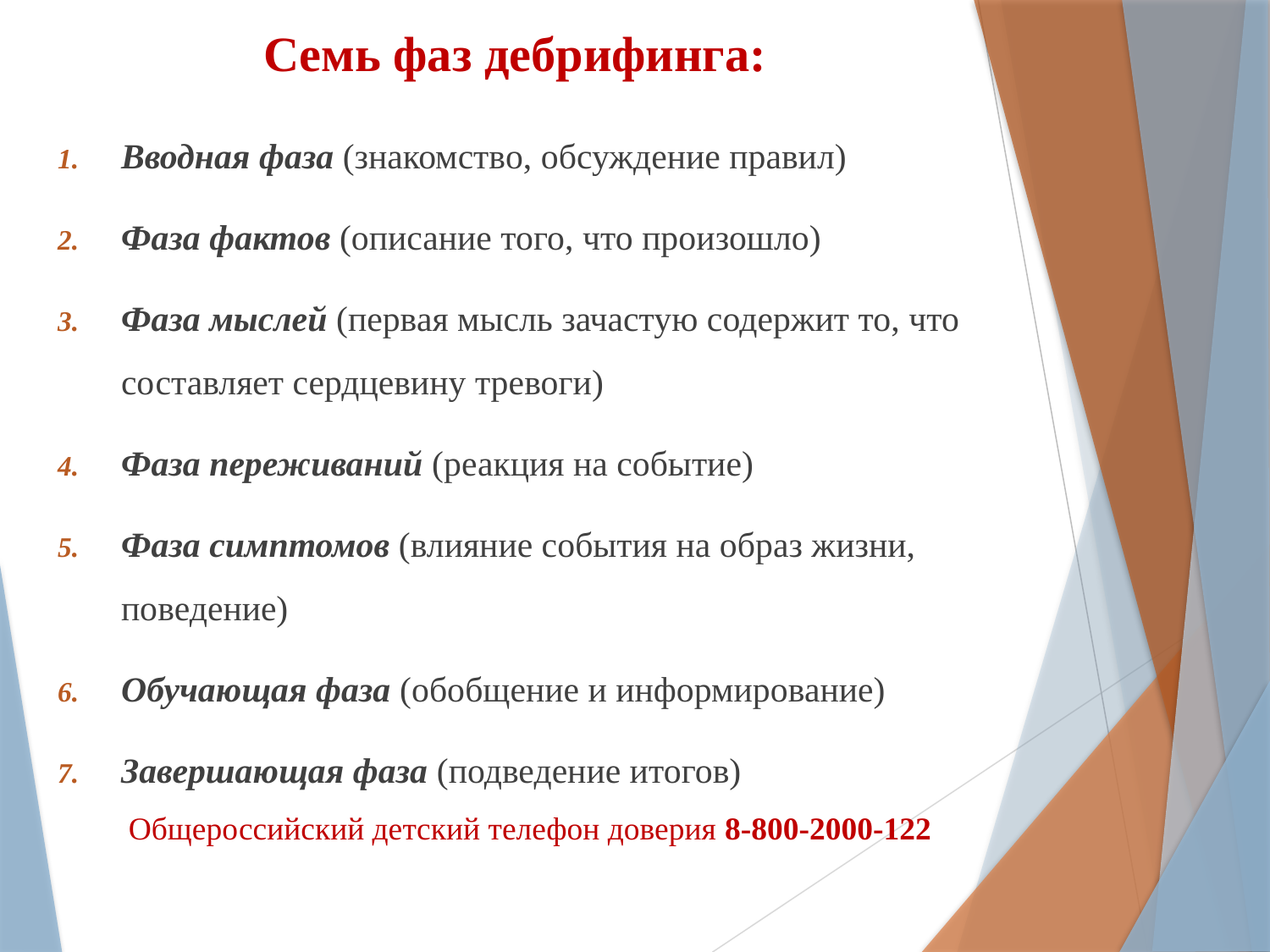

# Семь фаз дебрифинга:
Вводная фаза (знакомство, обсуждение правил)
Фаза фактов (описание того, что произошло)
Фаза мыслей (первая мысль зачастую содержит то, что составляет сердцевину тревоги)
Фаза переживаний (реакция на событие)
Фаза симптомов (влияние события на образ жизни, поведение)
Обучающая фаза (обобщение и информирование)
Завершающая фаза (подведение итогов)
Общероссийский детский телефон доверия 8-800-2000-122